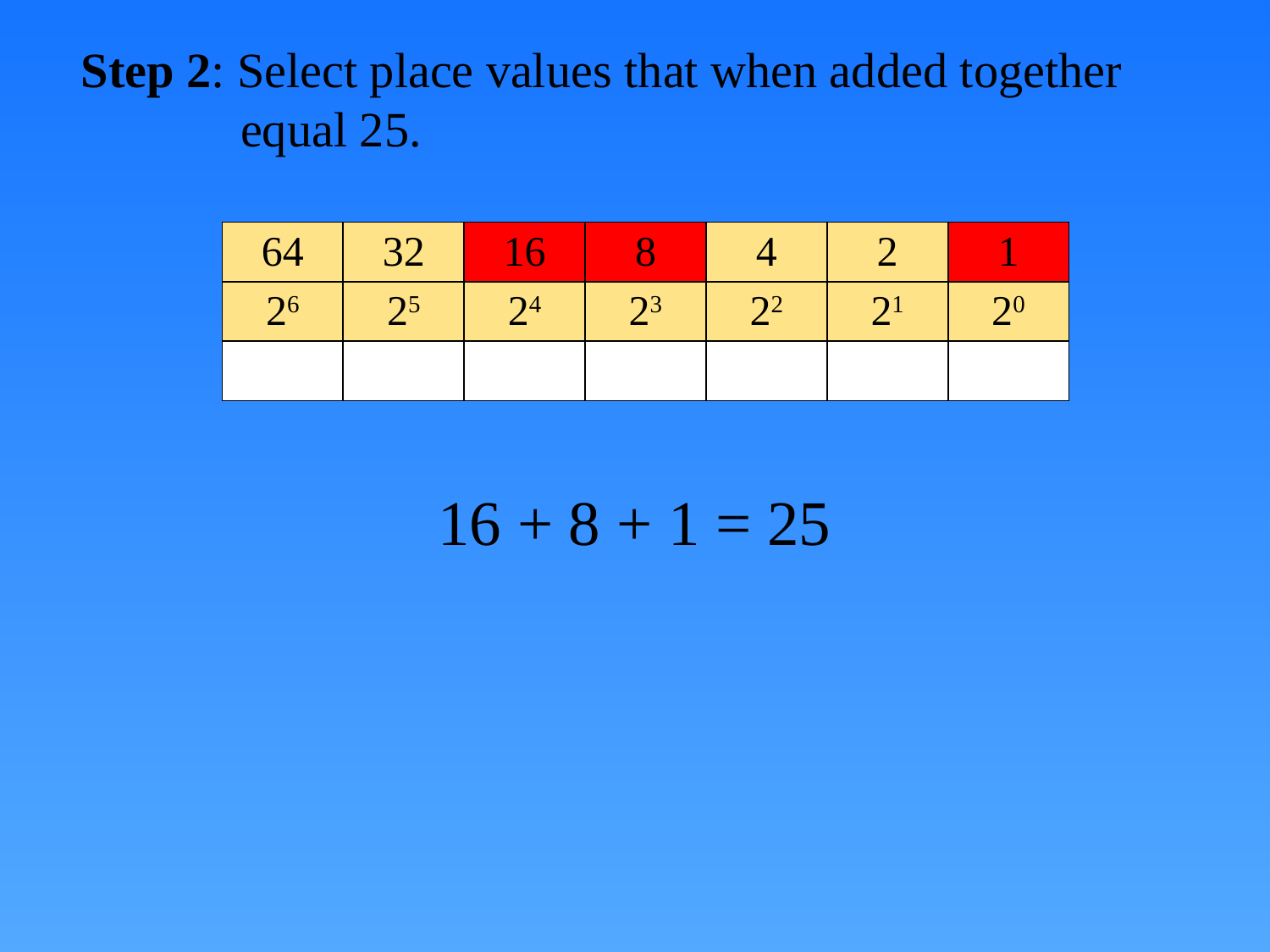

Step 2: Select place values that when added together
             equal 25.
| 64 | 32 | 16 | 8 | 4 | 2 | 1 |
| --- | --- | --- | --- | --- | --- | --- |
| 26 | 25 | 24 | 23 | 22 | 21 | 20 |
|  |  |  |  |  |  |  |
16 + 8 + 1 = 25